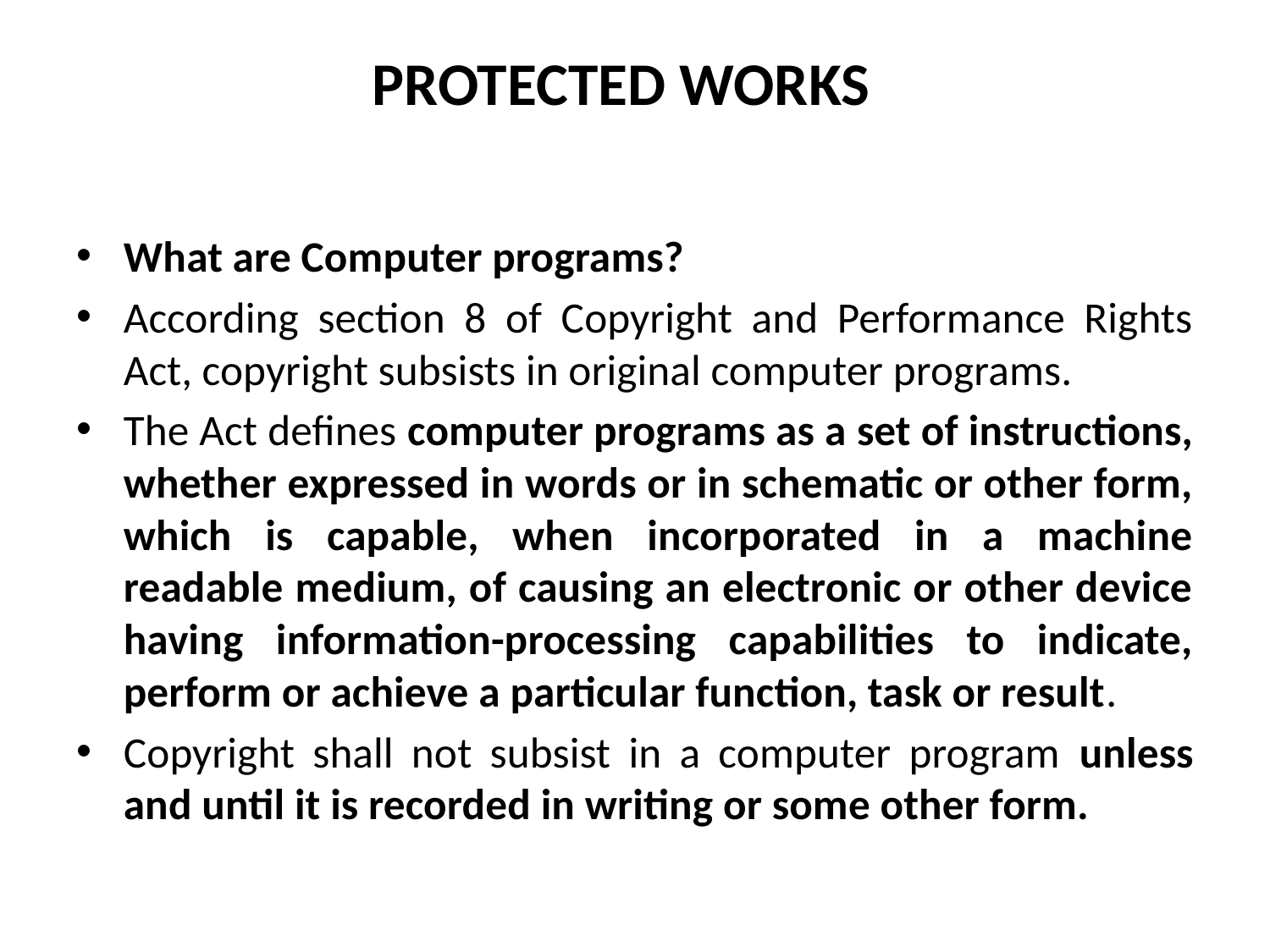

# PROTECTED WORKS
What are Computer programs?
According section 8 of Copyright and Performance Rights Act, copyright subsists in original computer programs.
The Act defines computer programs as a set of instructions, whether expressed in words or in schematic or other form, which is capable, when incorporated in a machine readable medium, of causing an electronic or other device having information-processing capabilities to indicate, perform or achieve a particular function, task or result.
Copyright shall not subsist in a computer program unless and until it is recorded in writing or some other form.